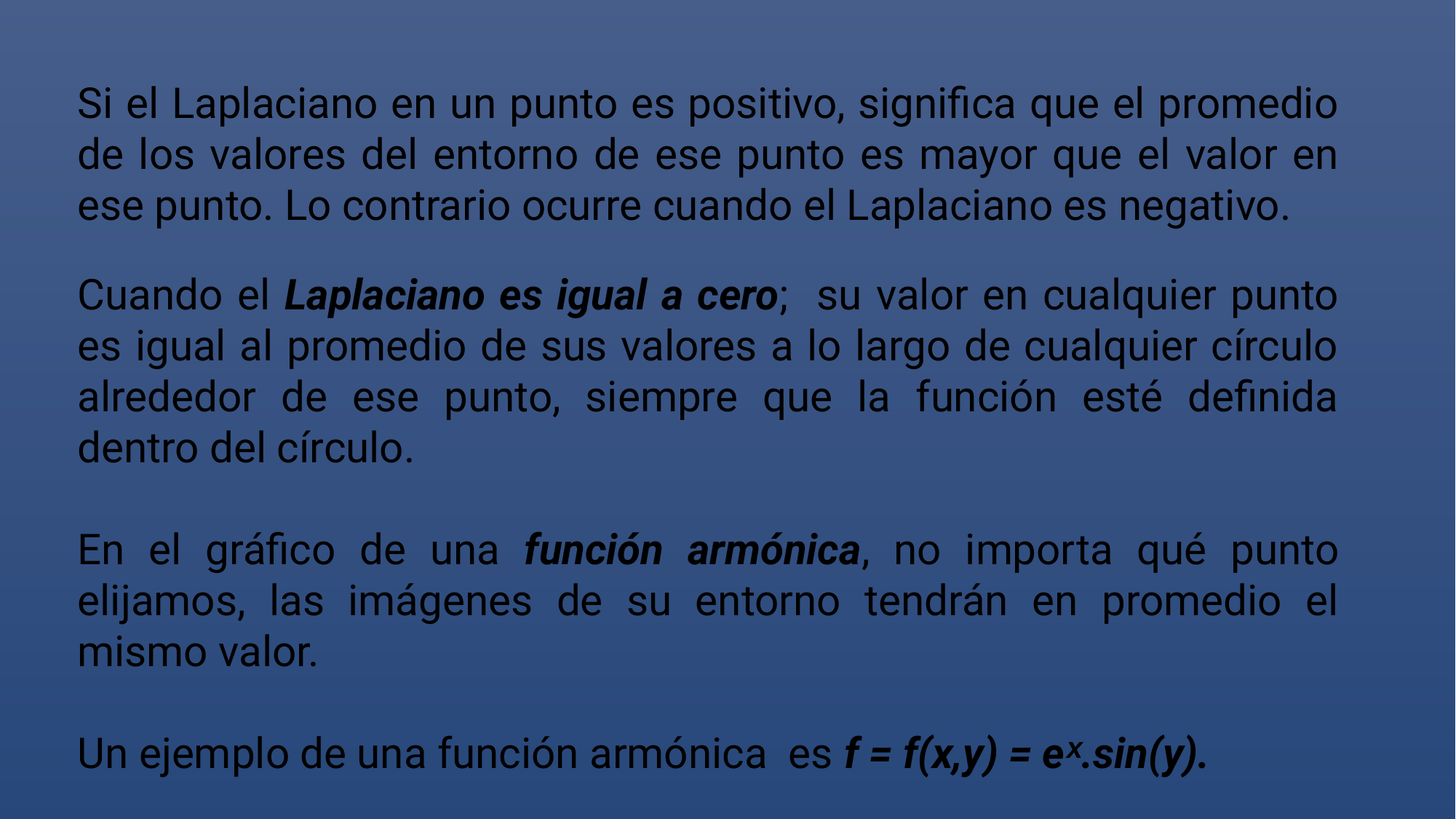

Si el Laplaciano en un punto es positivo, significa que el promedio de los valores del entorno de ese punto es mayor que el valor en ese punto. Lo contrario ocurre cuando el Laplaciano es negativo.
Cuando el Laplaciano es igual a cero;  su valor en cualquier punto es igual al promedio de sus valores a lo largo de cualquier círculo alrededor de ese punto, siempre que la función esté definida dentro del círculo.

En el gráfico de una función armónica, no importa qué punto elijamos, las imágenes de su entorno tendrán en promedio el mismo valor.

Un ejemplo de una función armónica  es f = f(x,y) = eˣ.sin(y).